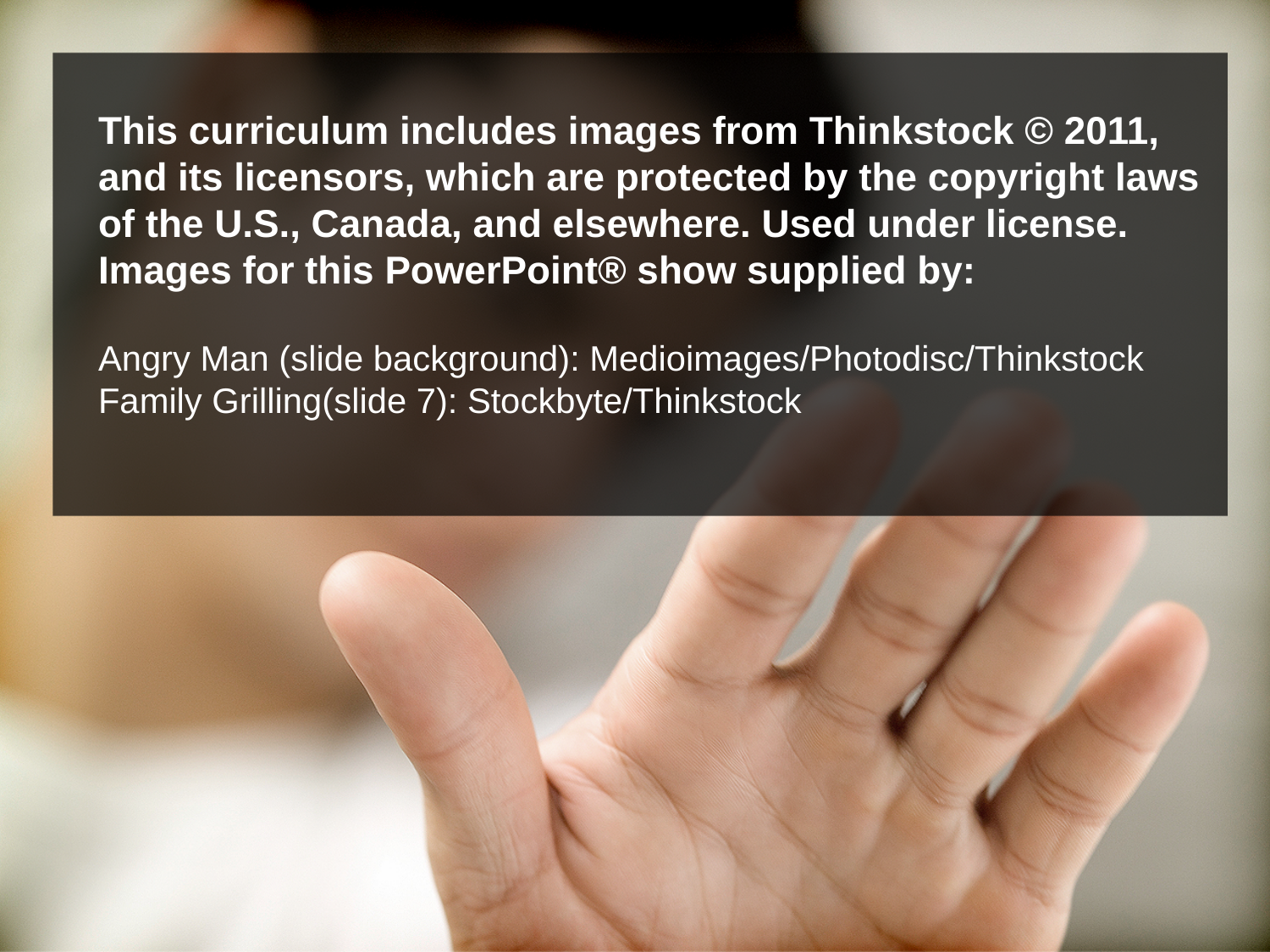

This curriculum includes images from Thinkstock © 2011, and its licensors, which are protected by the copyright laws of the U.S., Canada, and elsewhere. Used under license. Images for this PowerPoint® show supplied by:

Angry Man (slide background): Medioimages/Photodisc/Thinkstock
Family Grilling(slide 7): Stockbyte/Thinkstock